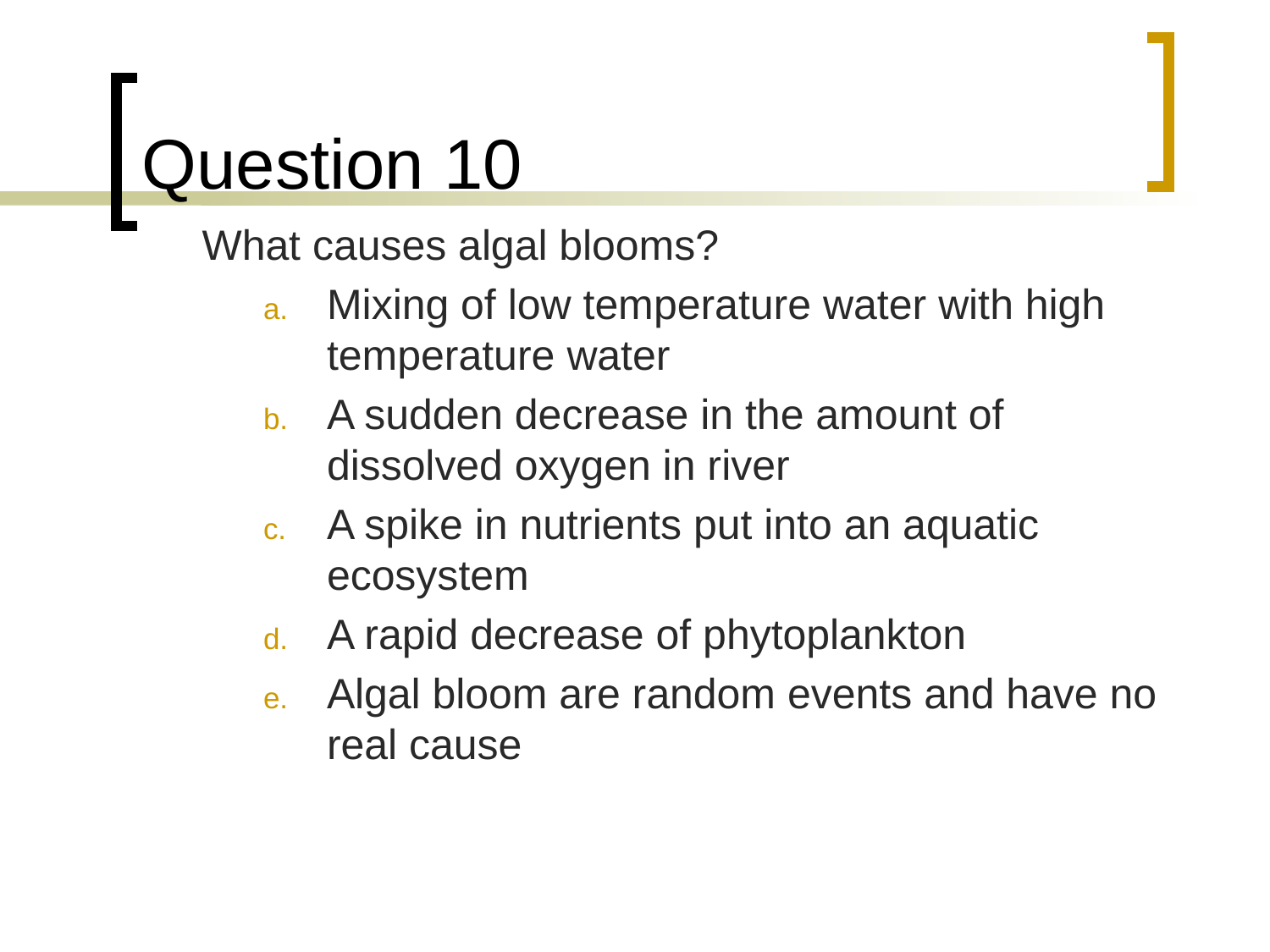

# Question 10
	What causes algal blooms?
Mixing of low temperature water with high temperature water
A sudden decrease in the amount of dissolved oxygen in river
A spike in nutrients put into an aquatic ecosystem
A rapid decrease of phytoplankton
Algal bloom are random events and have no real cause